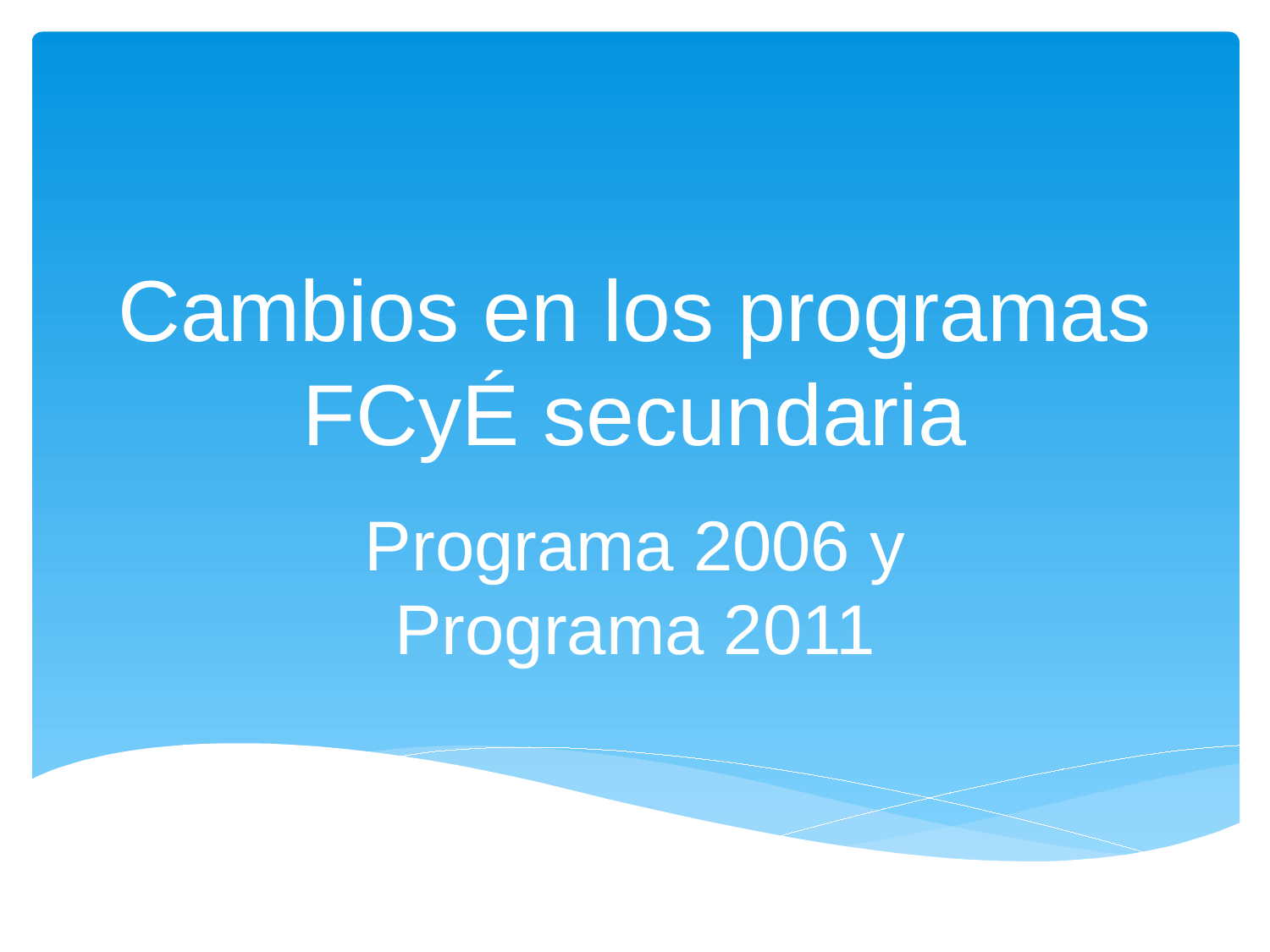

# Cambios en los programas FCyÉ secundaria
Programa 2006 y Programa 2011